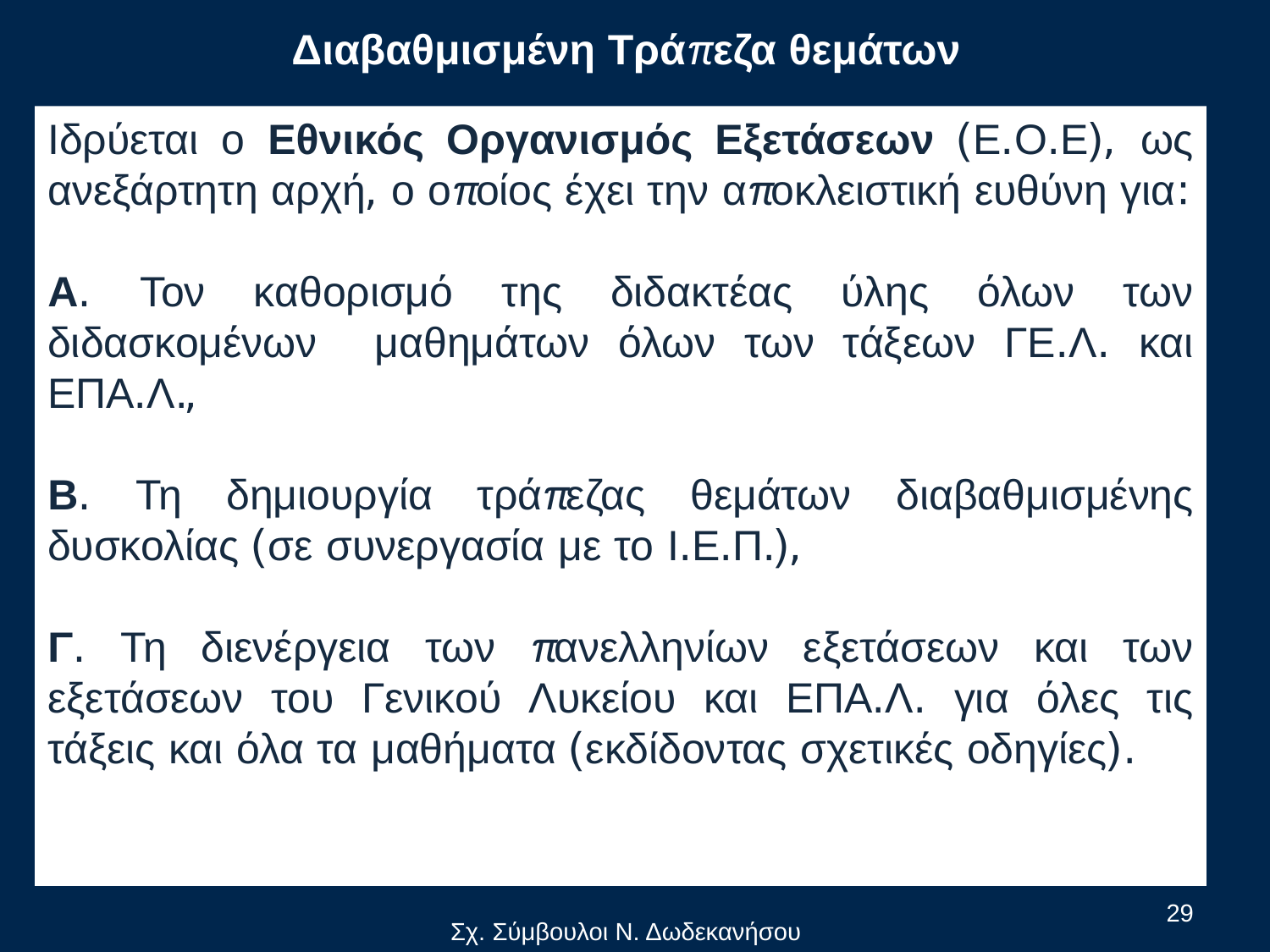

# Διαβαθμισμένη Τράπεζα θεμάτων
Ιδρύεται ο Εθνικός Οργανισμός Εξετάσεων (Ε.Ο.Ε), ως ανεξάρτητη αρχή, ο οποίος έχει την αποκλειστική ευθύνη για:

Α. Τον καθορισμό της διδακτέας ύλης όλων των διδασκομένων  μαθημάτων όλων των τάξεων ΓΕ.Λ. και ΕΠΑ.Λ.,

Β. Τη δημιουργία τράπεζας θεμάτων διαβαθμισμένης δυσκολίας (σε συνεργασία με το Ι.Ε.Π.),

Γ. Τη διενέργεια των πανελληνίων εξετάσεων και των εξετάσεων του Γενικού Λυκείου και ΕΠΑ.Λ. για όλες τις τάξεις και όλα τα μαθήματα (εκδίδοντας σχετικές οδηγίες).

29
Σχ. Σύμβουλοι Ν. Δωδεκανήσου